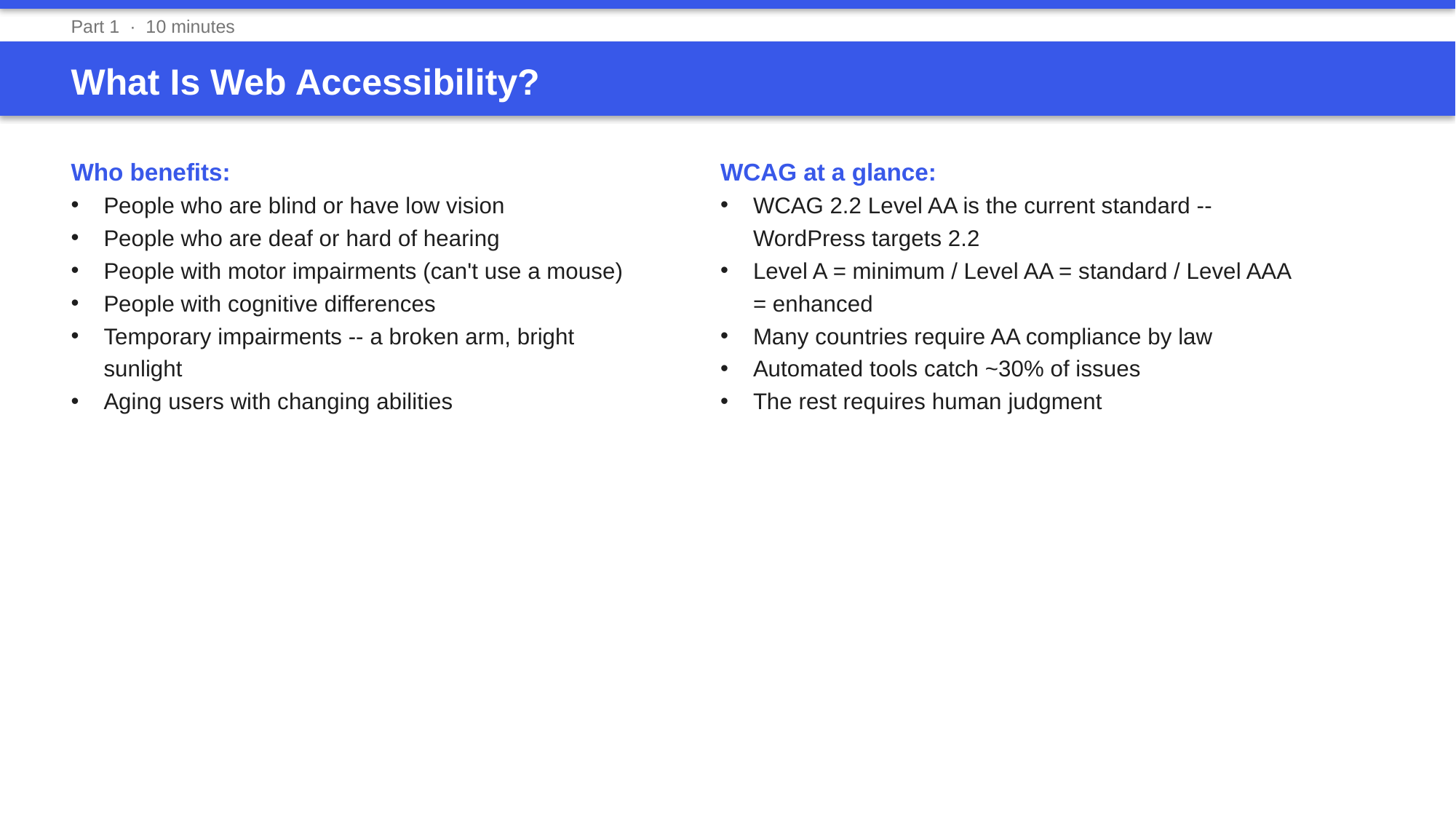

Part 1  ·  10 minutes

What Is Web Accessibility?
Who benefits:
People who are blind or have low vision
People who are deaf or hard of hearing
People with motor impairments (can't use a mouse)
People with cognitive differences
Temporary impairments -- a broken arm, bright sunlight
Aging users with changing abilities
WCAG at a glance:
WCAG 2.2 Level AA is the current standard -- WordPress targets 2.2
Level A = minimum / Level AA = standard / Level AAA = enhanced
Many countries require AA compliance by law
Automated tools catch ~30% of issues
The rest requires human judgment